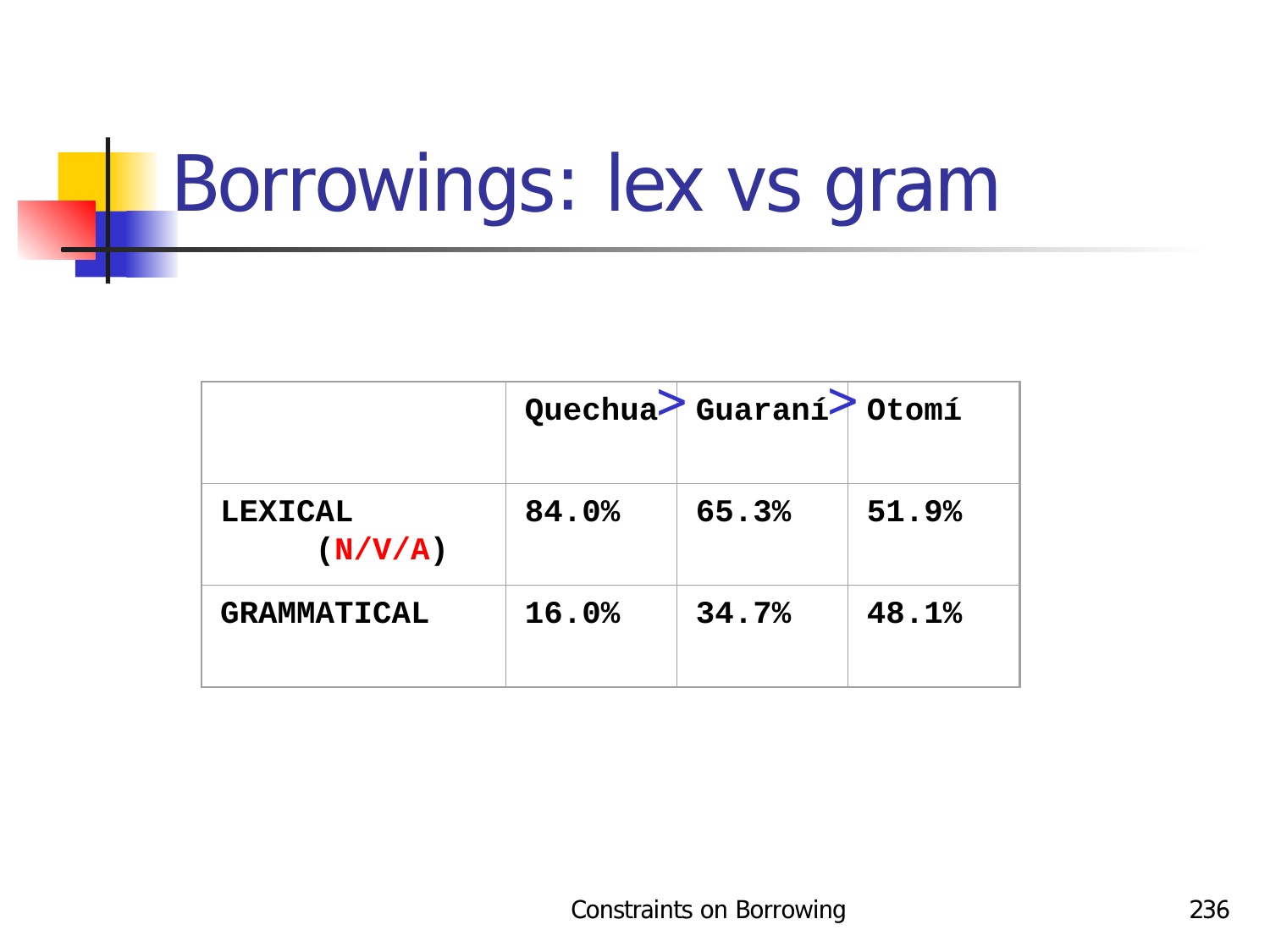

# Borrowings: lex vs gram

>
>

Quechua

Guaraní

Otomí

LEXICAL
     (N/V/A)

84.0%

65.3%

51.9%

GRAMMATICAL

16.0%

34.7%

48.1%

Constraints on Borrowing
236